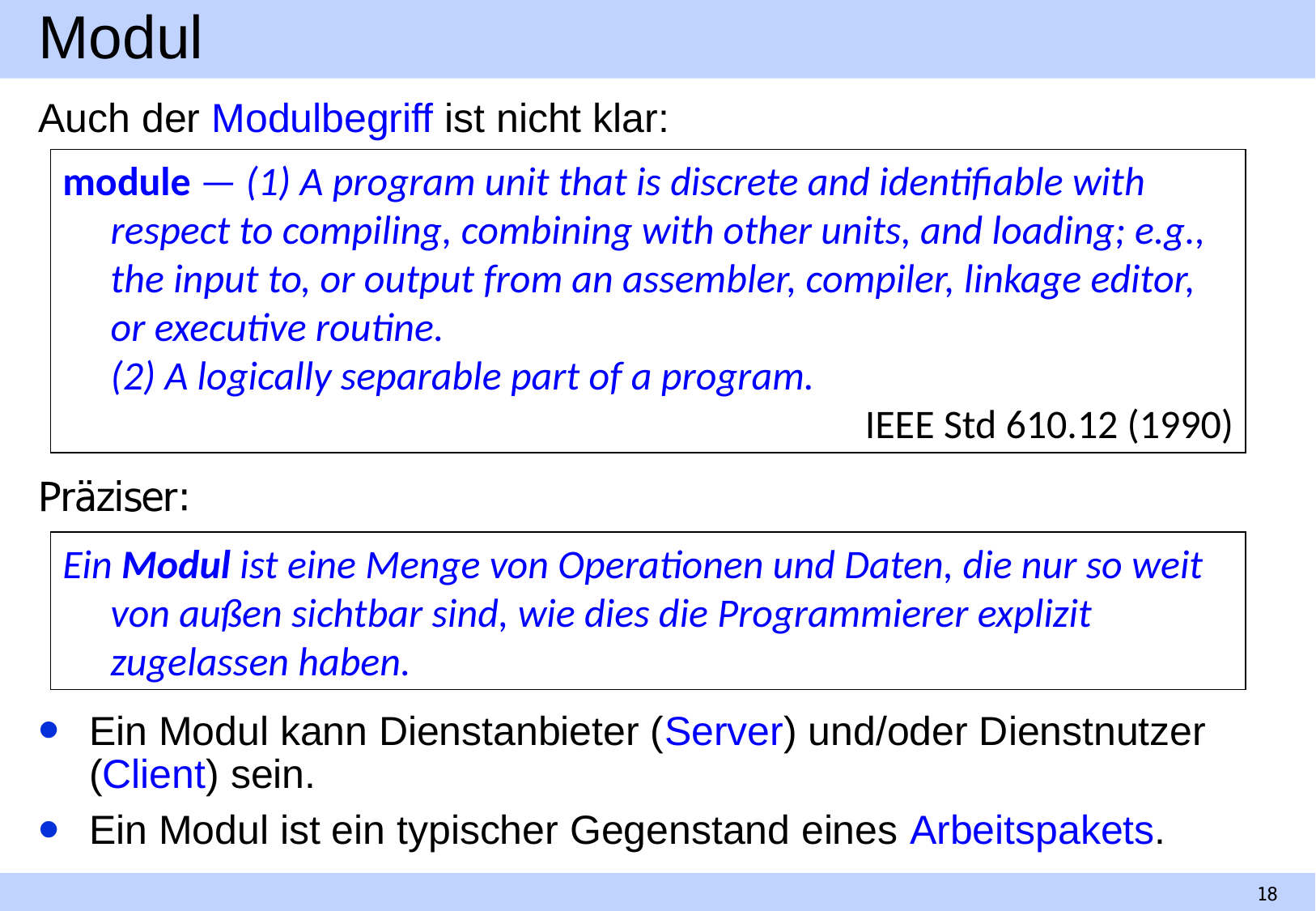

# Modul
Auch der Modulbegriff ist nicht klar:
module — (1) A program unit that is discrete and identifiable with respect to compiling, combining with other units, and loading; e.g., the input to, or output from an assembler, compiler, linkage editor, or executive routine.
	(2) A logically separable part of a program.
IEEE Std 610.12 (1990)
Präziser:
Ein Modul ist eine Menge von Operationen und Daten, die nur so weit von außen sichtbar sind, wie dies die Programmierer explizit zugelassen haben.
Ein Modul kann Dienstanbieter (Server) und/oder Dienstnutzer (Client) sein.
Ein Modul ist ein typischer Gegenstand eines Arbeitspakets.

18